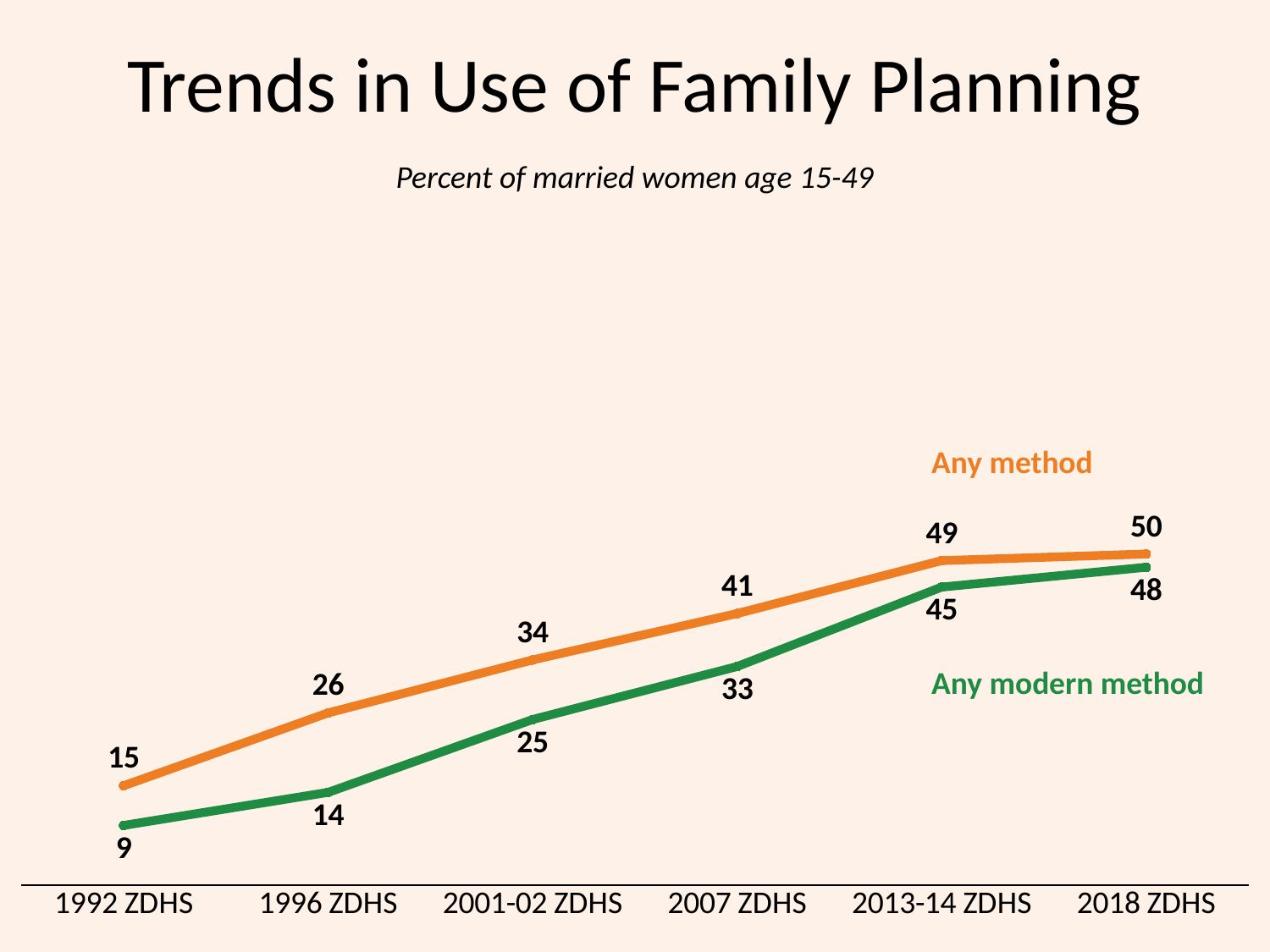

# Trends in Use of Family Planning
Percent of married women age 15-49

### Chart

| Category | CPR | mCPR |
|---|---|---|
| 1992 ZDHS | 15.0 | 9.0 |
| 1996 ZDHS | 26.0 | 14.0 |
| 2001-02 ZDHS | 34.0 | 25.0 |
| 2007 ZDHS | 41.0 | 33.0 |
| 2013-14 ZDHS | 49.0 | 45.0 |
| 2018 ZDHS | 50.0 | 48.0 |
Any method
Any modern method